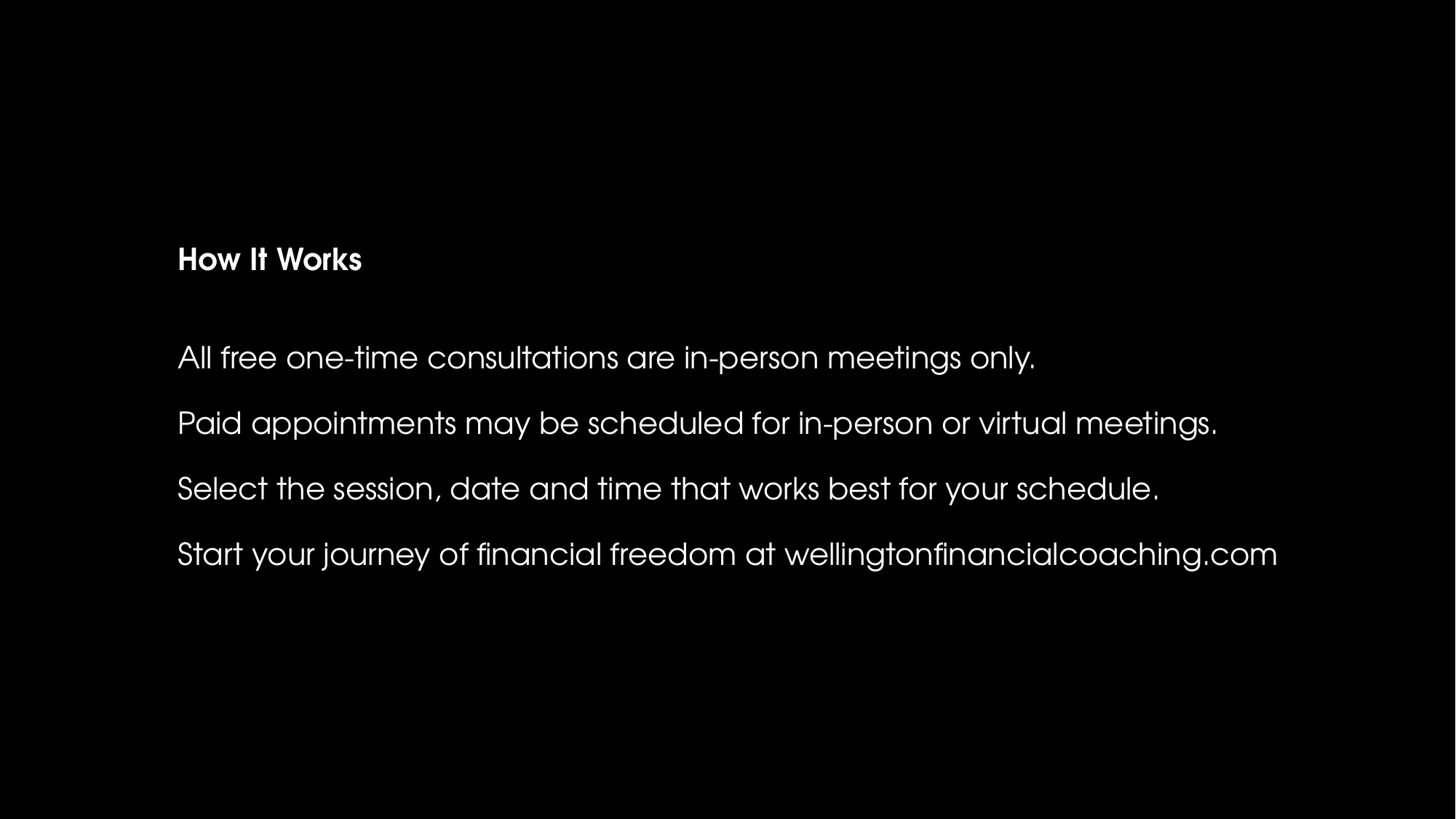

# How It Works All free one-time consultations are in-person meetings only. Paid appointments may be scheduled for in-person or virtual meetings. Select the session, date and time that works best for your schedule. Start your journey of financial freedom at wellingtonfinancialcoaching.com